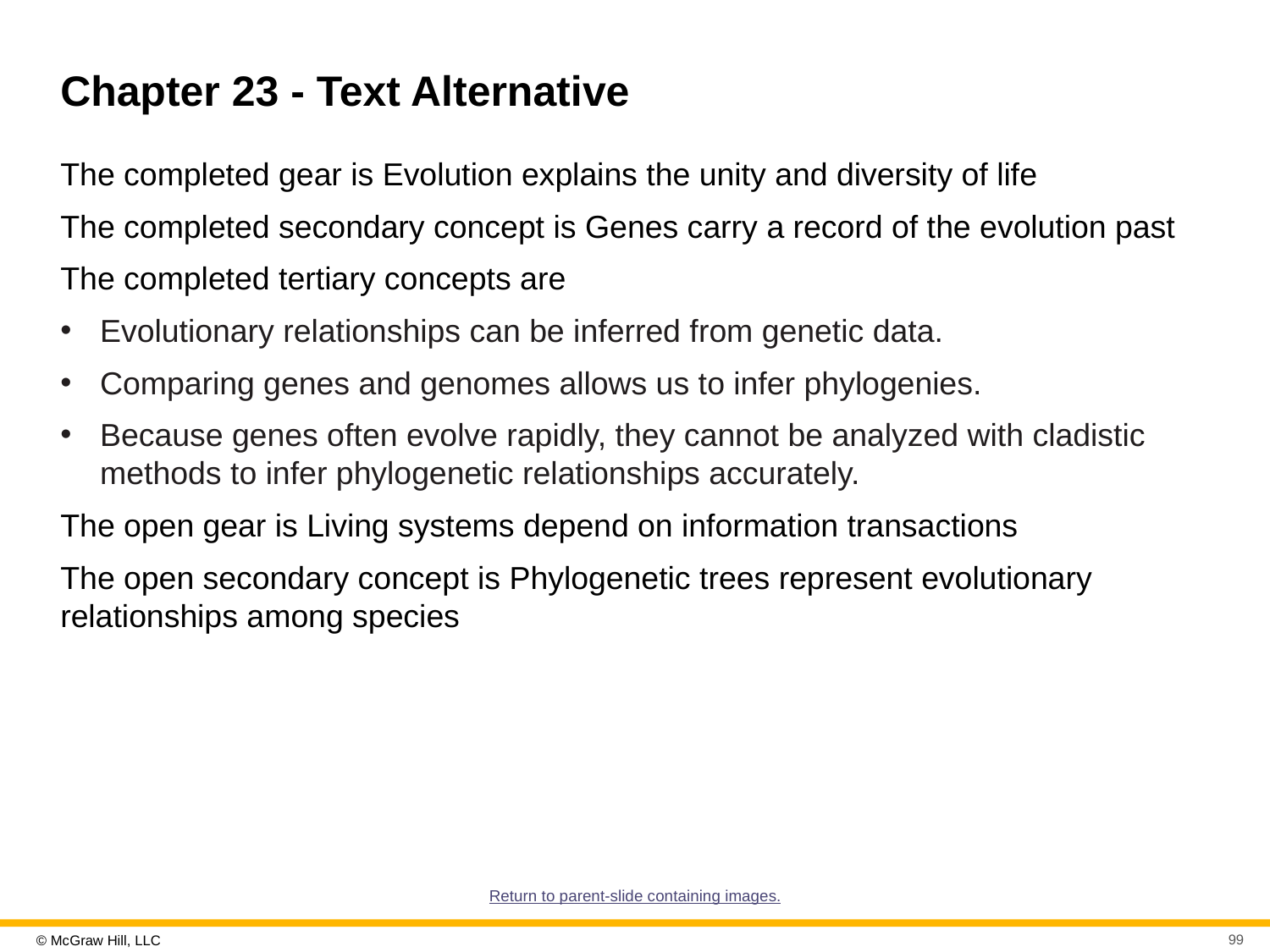

# Chapter 23 - Text Alternative
The completed gear is Evolution explains the unity and diversity of life
The completed secondary concept is Genes carry a record of the evolution past
The completed tertiary concepts are
Evolutionary relationships can be inferred from genetic data.
Comparing genes and genomes allows us to infer phylogenies.
Because genes often evolve rapidly, they cannot be analyzed with cladistic methods to infer phylogenetic relationships accurately.
The open gear is Living systems depend on information transactions
The open secondary concept is Phylogenetic trees represent evolutionary relationships among species
Return to parent-slide containing images.
99